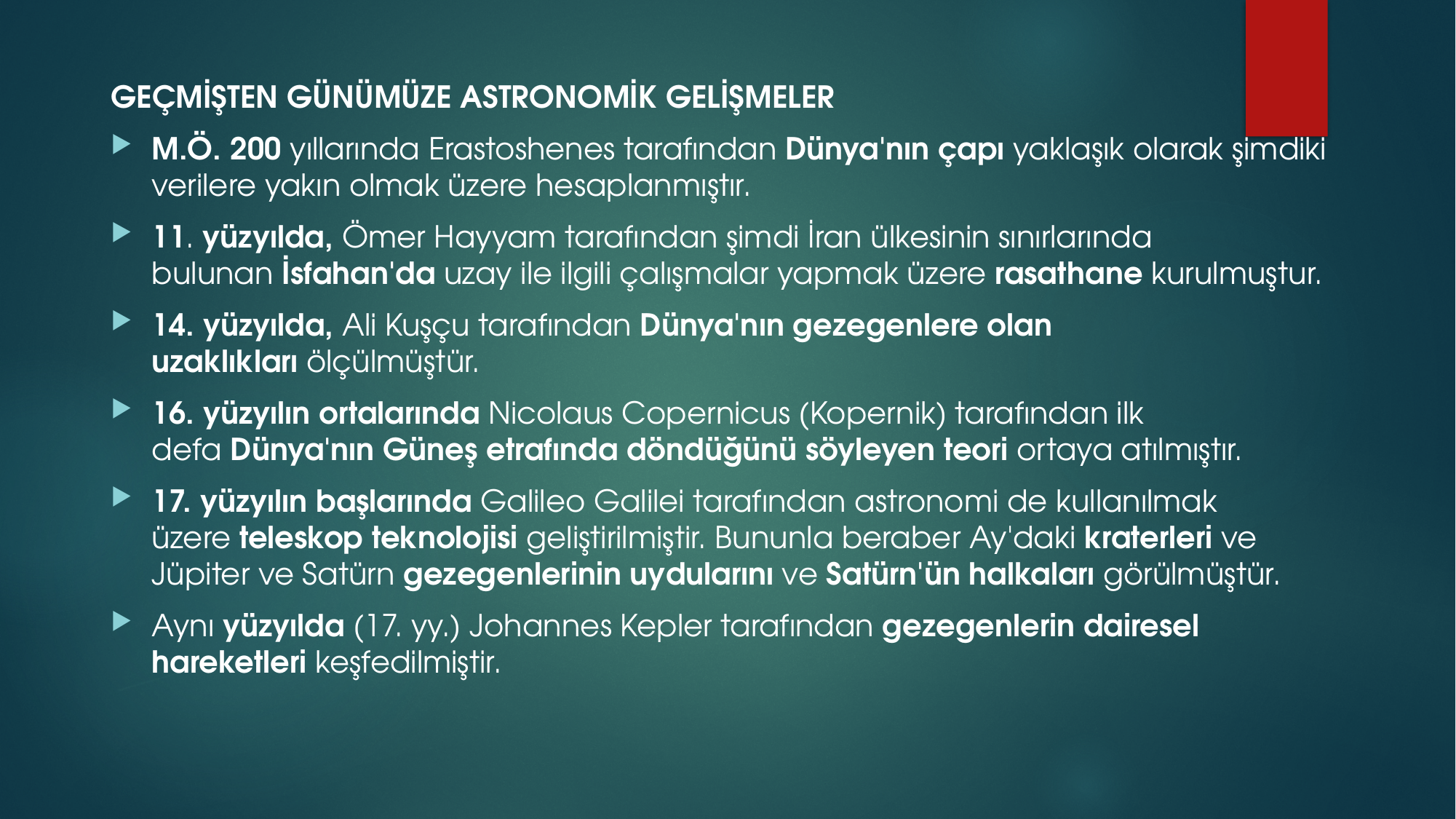

GEÇMİŞTEN GÜNÜMÜZE ASTRONOMİK GELİŞMELER
M.Ö. 200 yıllarında Erastoshenes tarafından Dünya'nın çapı yaklaşık olarak şimdiki verilere yakın olmak üzere hesaplanmıştır.
11. yüzyılda, Ömer Hayyam tarafından şimdi İran ülkesinin sınırlarında bulunan İsfahan'da uzay ile ilgili çalışmalar yapmak üzere rasathane kurulmuştur.
14. yüzyılda, Ali Kuşçu tarafından Dünya'nın gezegenlere olan uzaklıkları ölçülmüştür.
16. yüzyılın ortalarında Nicolaus Copernicus (Kopernik) tarafından ilk defa Dünya'nın Güneş etrafında döndüğünü söyleyen teori ortaya atılmıştır.
17. yüzyılın başlarında Galileo Galilei tarafından astronomi de kullanılmak üzere teleskop teknolojisi geliştirilmiştir. Bununla beraber Ay'daki kraterleri ve Jüpiter ve Satürn gezegenlerinin uydularını ve Satürn'ün halkaları görülmüştür.
Aynı yüzyılda (17. yy.) Johannes Kepler tarafından gezegenlerin dairesel hareketleri keşfedilmiştir.